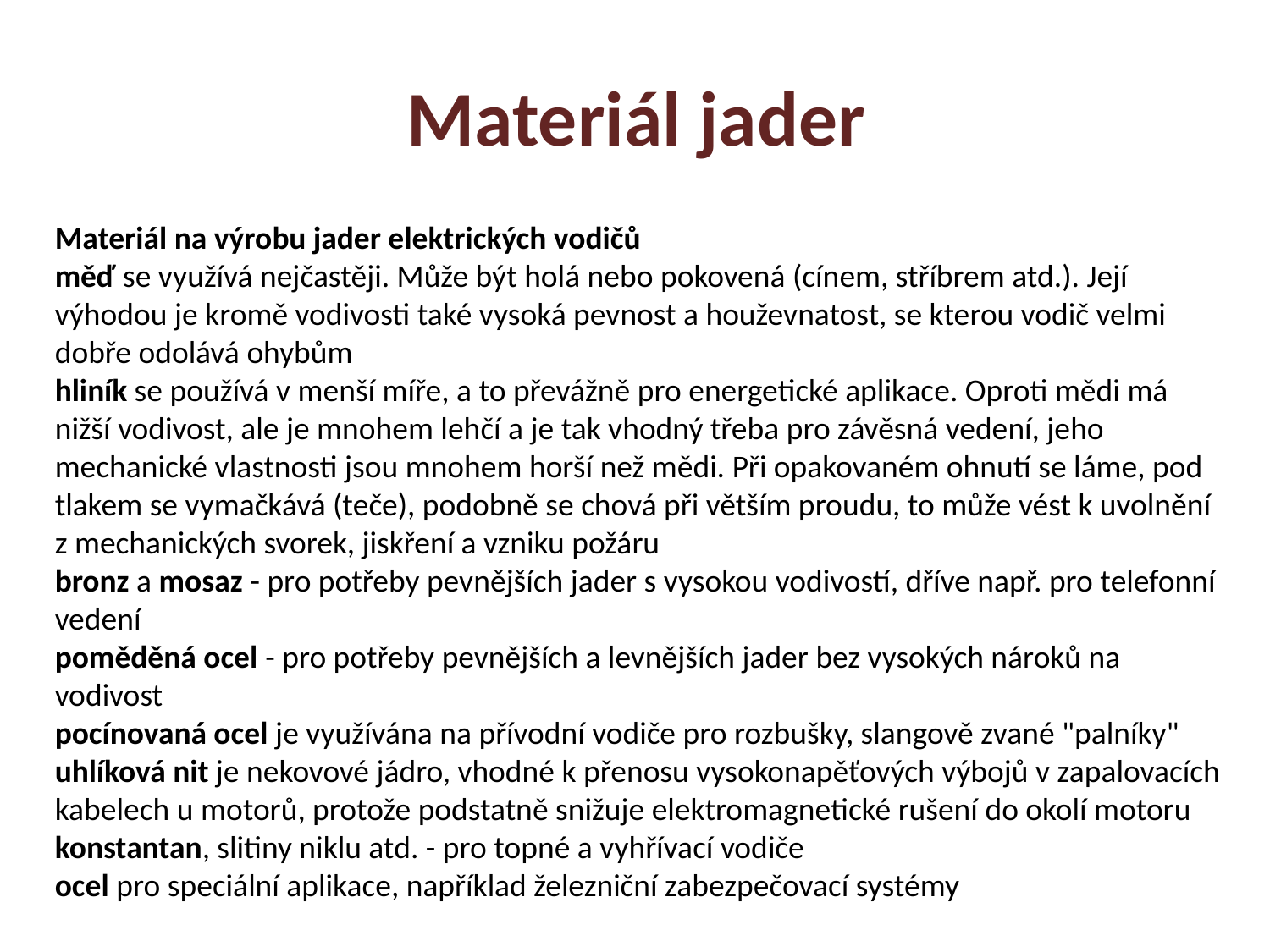

Materiál jader
Materiál na výrobu jader elektrických vodičů
měď se využívá nejčastěji. Může být holá nebo pokovená (cínem, stříbrem atd.). Její výhodou je kromě vodivosti také vysoká pevnost a houževnatost, se kterou vodič velmi dobře odolává ohybům
hliník se používá v menší míře, a to převážně pro energetické aplikace. Oproti mědi má nižší vodivost, ale je mnohem lehčí a je tak vhodný třeba pro závěsná vedení, jeho mechanické vlastnosti jsou mnohem horší než mědi. Při opakovaném ohnutí se láme, pod tlakem se vymačkává (teče), podobně se chová při větším proudu, to může vést k uvolnění z mechanických svorek, jiskření a vzniku požáru
bronz a mosaz - pro potřeby pevnějších jader s vysokou vodivostí, dříve např. pro telefonní vedení
poměděná ocel - pro potřeby pevnějších a levnějších jader bez vysokých nároků na vodivost
pocínovaná ocel je využívána na přívodní vodiče pro rozbušky, slangově zvané "palníky"
uhlíková nit je nekovové jádro, vhodné k přenosu vysokonapěťových výbojů v zapalovacích kabelech u motorů, protože podstatně snižuje elektromagnetické rušení do okolí motoru
konstantan, slitiny niklu atd. - pro topné a vyhřívací vodiče
ocel pro speciální aplikace, například železniční zabezpečovací systémy